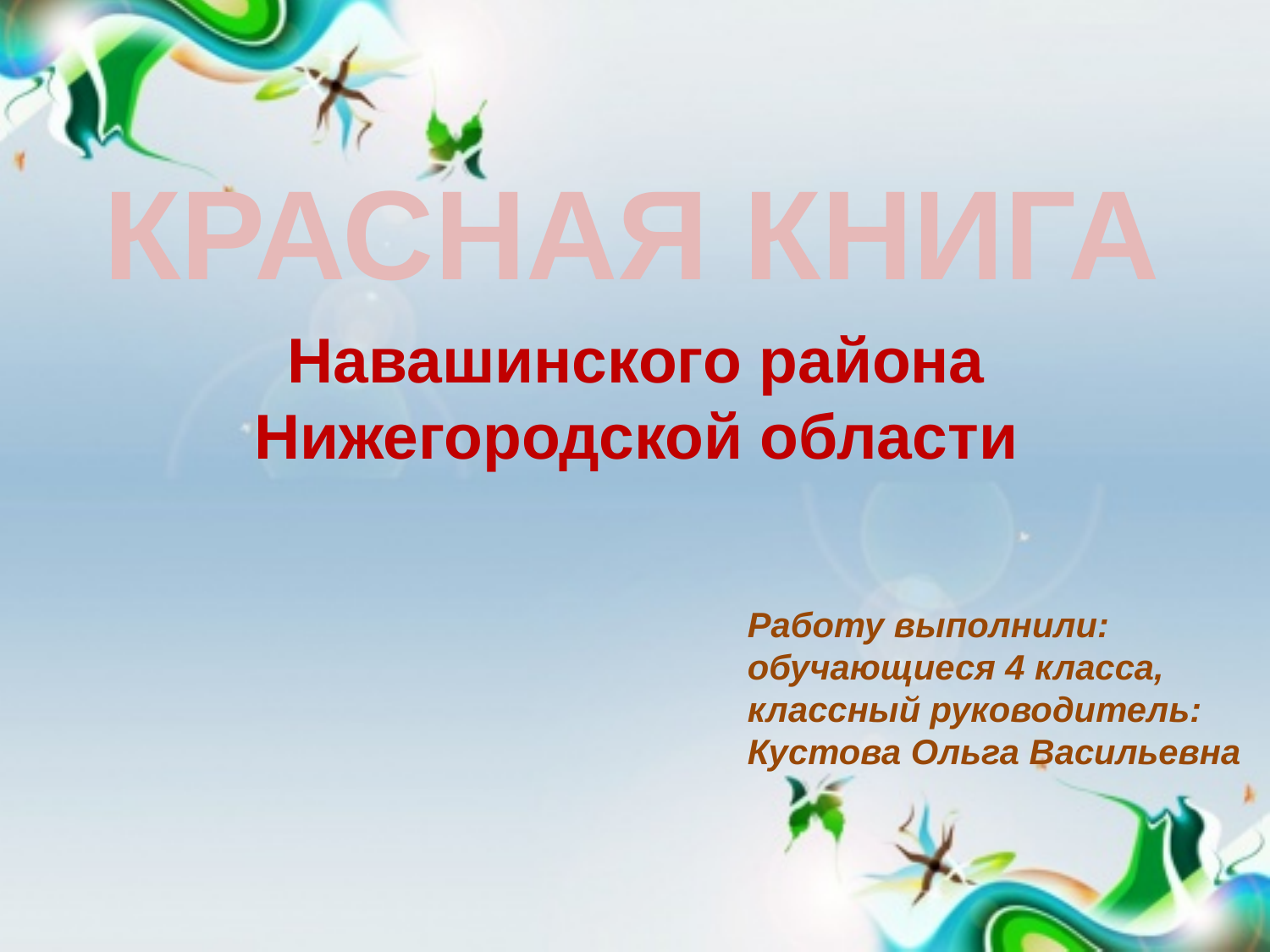

КРАСНАЯ КНИГА
Навашинского района Нижегородской области
Работу выполнили: обучающиеся 4 класса, классный руководитель: Кустова Ольга Васильевна